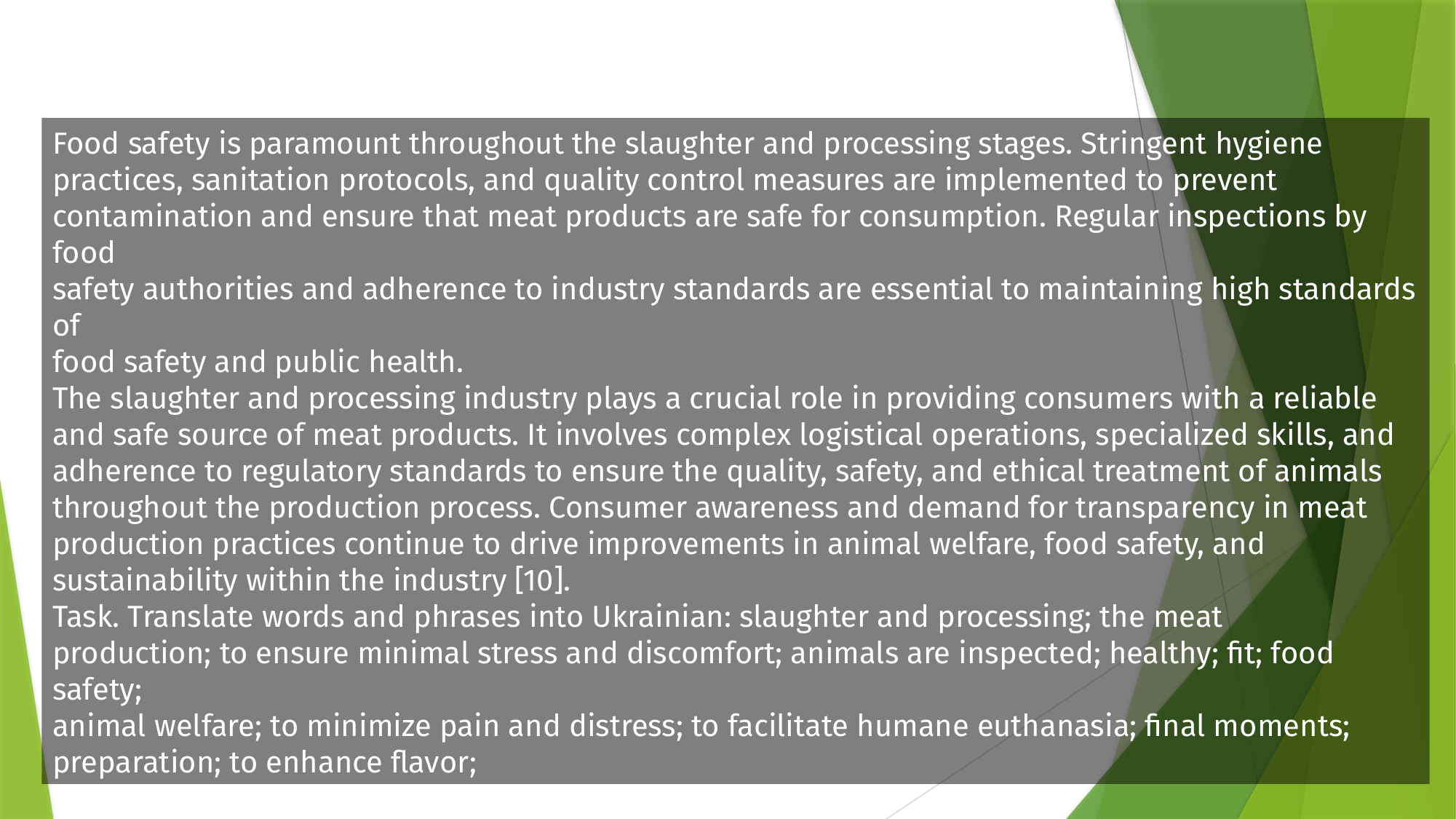

Food safety is paramount throughout the slaughter and processing stages. Stringent hygiene
practices, sanitation protocols, and quality control measures are implemented to prevent
contamination and ensure that meat products are safe for consumption. Regular inspections by food
safety authorities and adherence to industry standards are essential to maintaining high standards of
food safety and public health.
The slaughter and processing industry plays a crucial role in providing consumers with a reliable
and safe source of meat products. It involves complex logistical operations, specialized skills, and
adherence to regulatory standards to ensure the quality, safety, and ethical treatment of animals
throughout the production process. Consumer awareness and demand for transparency in meat
production practices continue to drive improvements in animal welfare, food safety, and
sustainability within the industry [10].
Task. Translate words and phrases into Ukrainian: slaughter and processing; the meat
production; to ensure minimal stress and discomfort; animals are inspected; healthy; fit; food safety;
animal welfare; to minimize pain and distress; to facilitate humane euthanasia; final moments;
preparation; to enhance flavor;